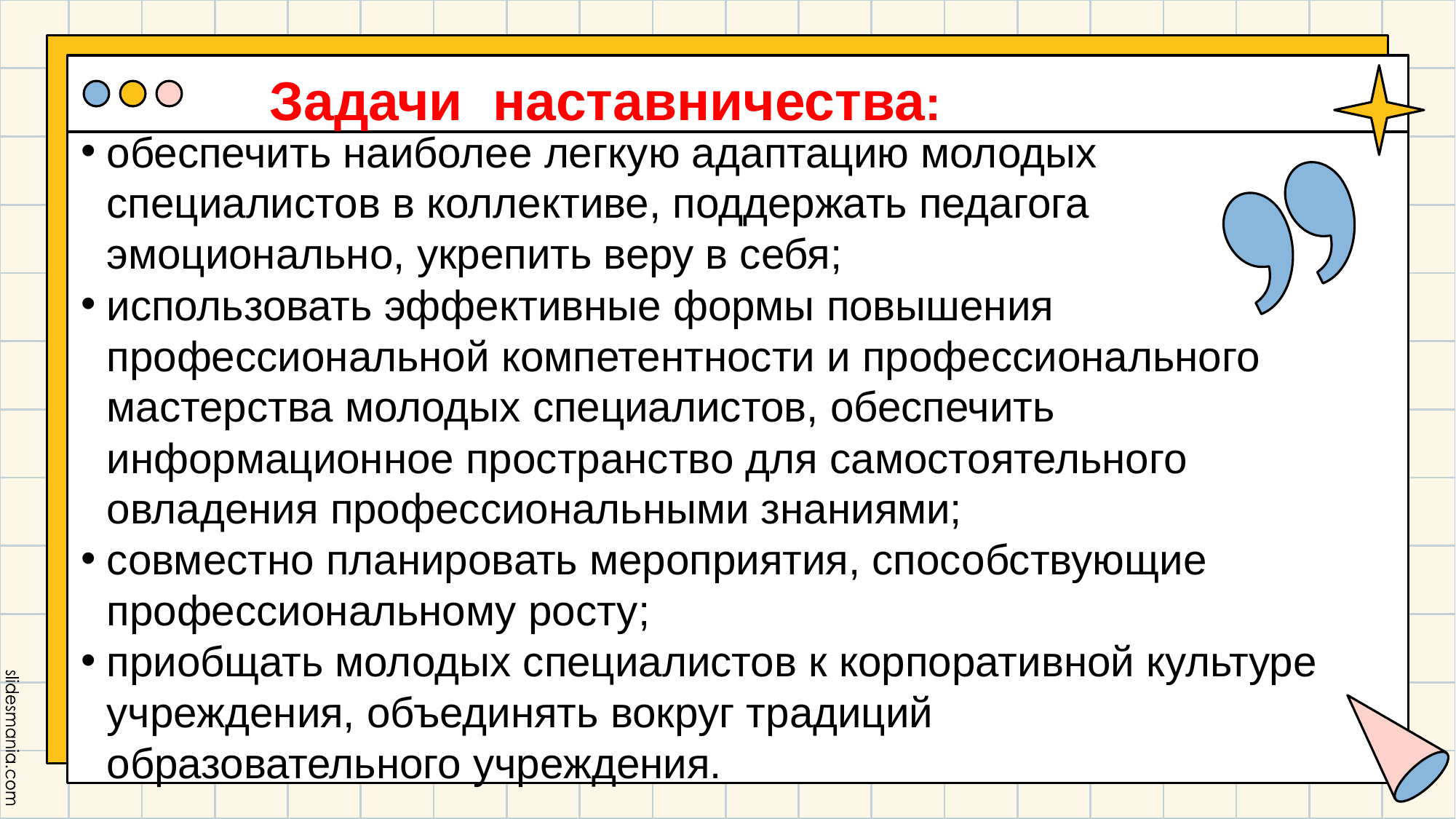

# Задачи  наставничества:
обеспечить наиболее легкую адаптацию молодых специалистов в коллективе, поддержать педагога эмоционально, укрепить веру в себя;
использовать эффективные формы повышения профессиональной компетентности и профессионального мастерства молодых специалистов, обеспечить информационное пространство для самостоятельного овладения профессиональными знаниями;
совместно планировать мероприятия, способствующие профессиональному росту;
приобщать молодых специалистов к корпоративной культуре учреждения, объединять вокруг традиций образовательного учреждения.